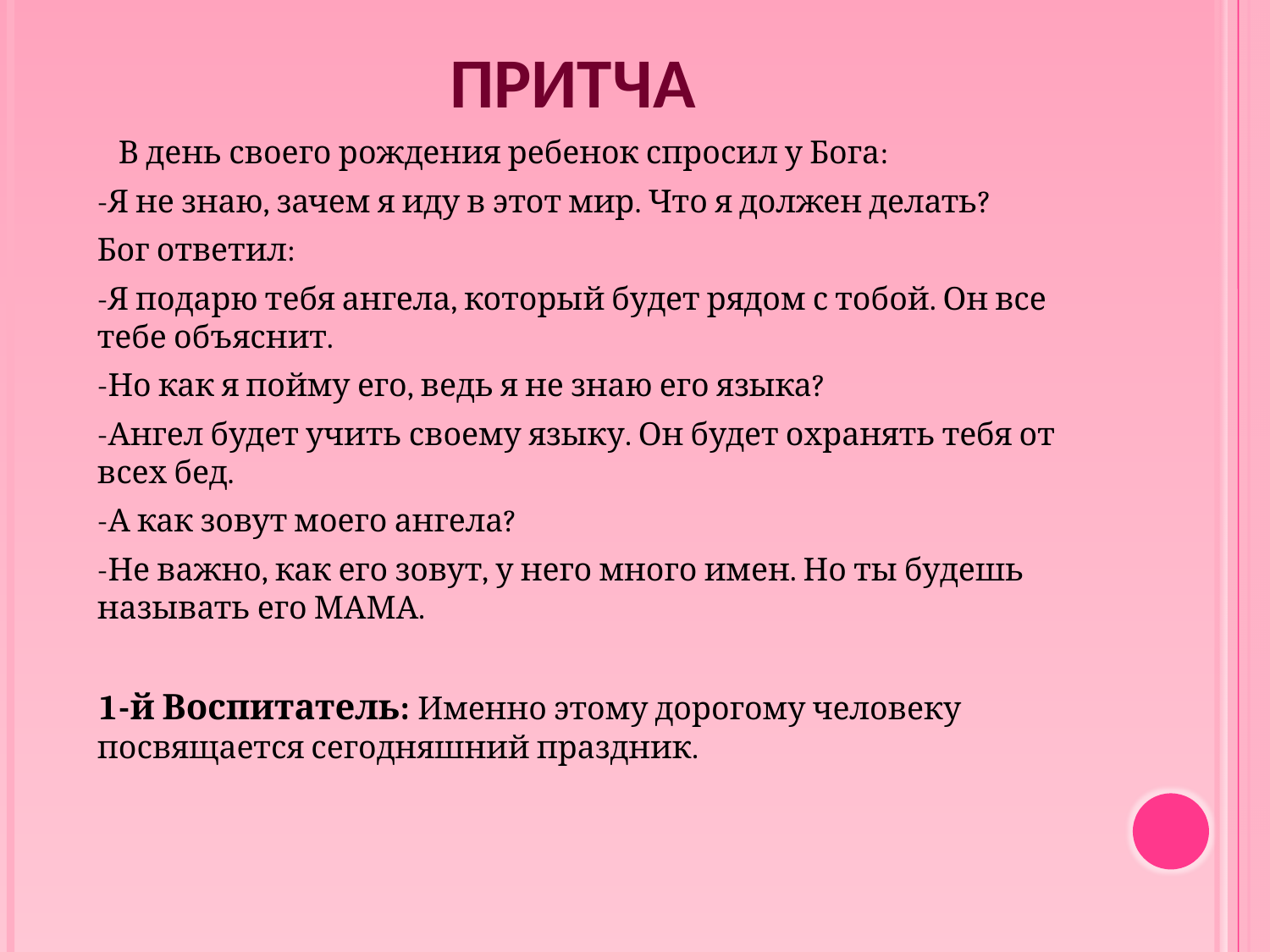

# Притча
   В день своего рождения ребенок спросил у Бога:
-Я не знаю, зачем я иду в этот мир. Что я должен делать?
Бог ответил:
-Я подарю тебя ангела, который будет рядом с тобой. Он все тебе объяснит.
-Но как я пойму его, ведь я не знаю его языка?
-Ангел будет учить своему языку. Он будет охранять тебя от всех бед.
-А как зовут моего ангела?
-Не важно, как его зовут, у него много имен. Но ты будешь называть его МАМА.

1-й Воспитатель: Именно этому дорогому человеку посвящается сегодняшний праздник.